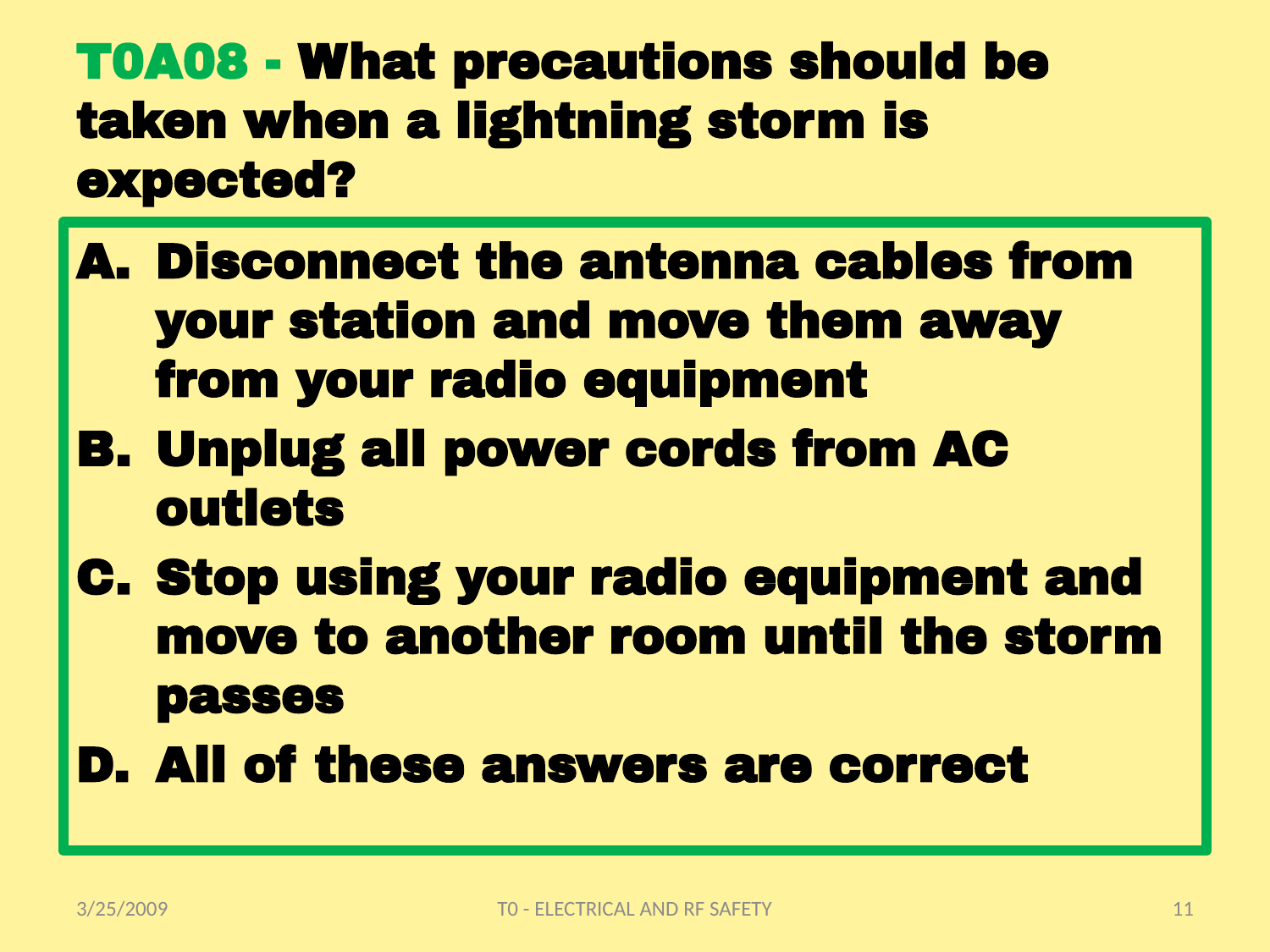

# T0A08 - What precautions should be taken when a lightning storm is expected?
Disconnect the antenna cables from your station and move them away from your radio equipment
Unplug all power cords from AC outlets
Stop using your radio equipment and move to another room until the storm passes
All of these answers are correct
3/25/2009
T0 - ELECTRICAL AND RF SAFETY
11